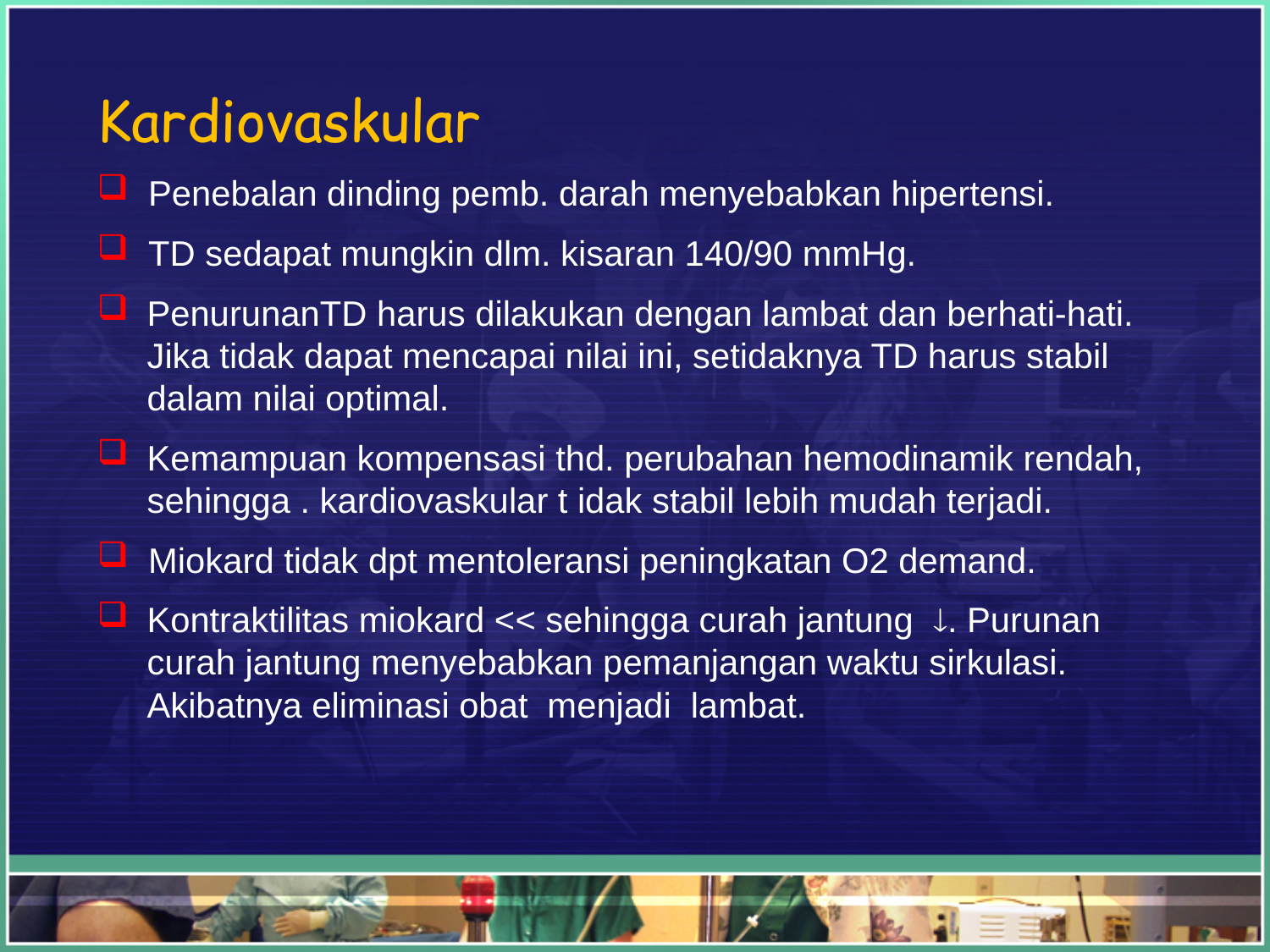

Kardiovaskular
  Penebalan dinding pemb. darah menyebabkan hipertensi.
  TD sedapat mungkin dlm. kisaran 140/90 mmHg.
PenurunanTD harus dilakukan dengan lambat dan berhati-hati. Jika tidak dapat mencapai nilai ini, setidaknya TD harus stabil dalam nilai optimal.
Kemampuan kompensasi thd. perubahan hemodinamik rendah, sehingga . kardiovaskular t idak stabil lebih mudah terjadi.
  Miokard tidak dpt mentoleransi peningkatan O2 demand.
Kontraktilitas miokard << sehingga curah jantung  ↓. Purunan  curah jantung menyebabkan pemanjangan waktu sirkulasi. Akibatnya eliminasi obat  menjadi  lambat.